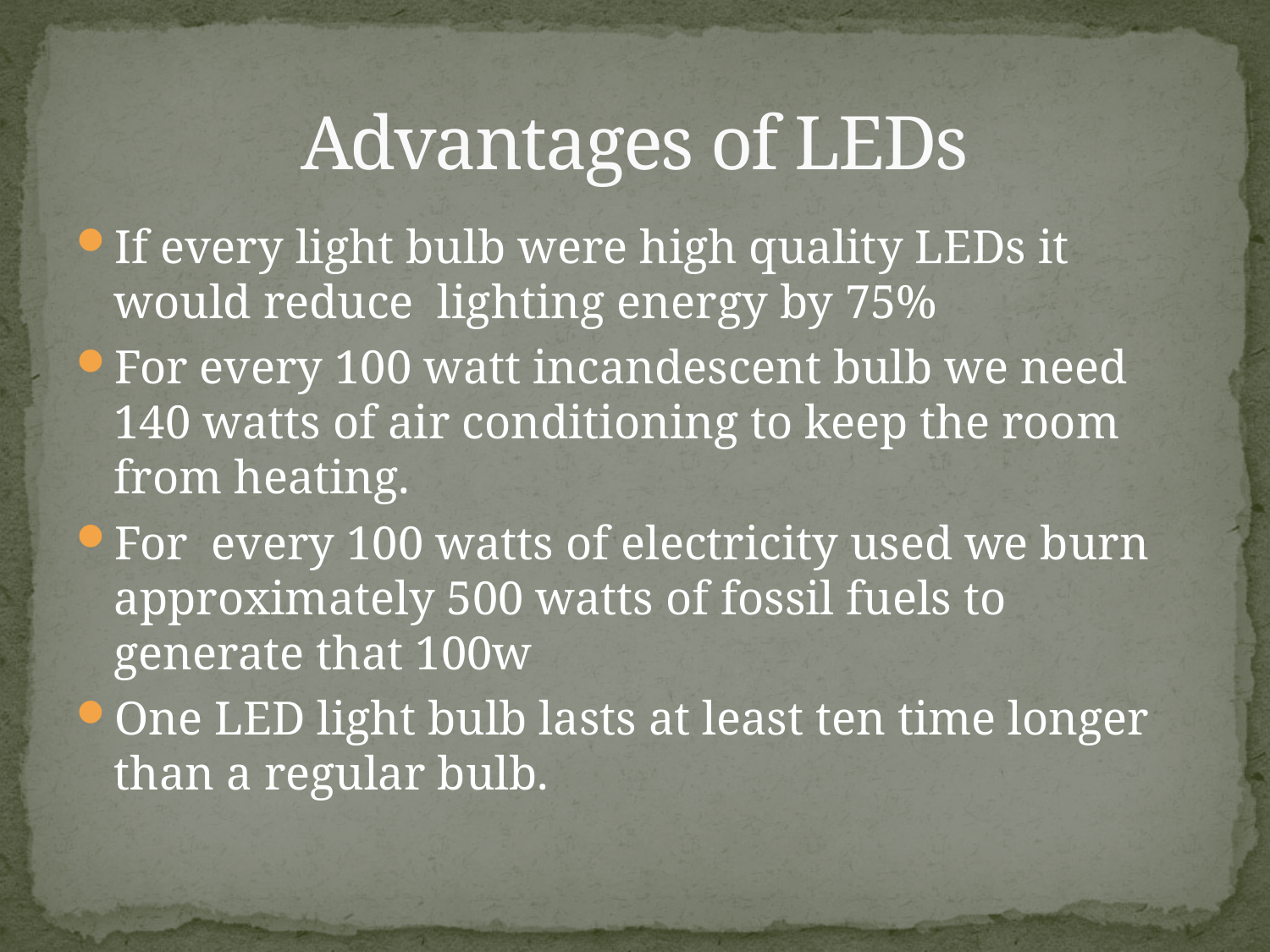

# Advantages of LEDs
If every light bulb were high quality LEDs it would reduce  lighting energy by 75%
For every 100 watt incandescent bulb we need 140 watts of air conditioning to keep the room from heating.
For  every 100 watts of electricity used we burn approximately 500 watts of fossil fuels to generate that 100w
One LED light bulb lasts at least ten time longer than a regular bulb.